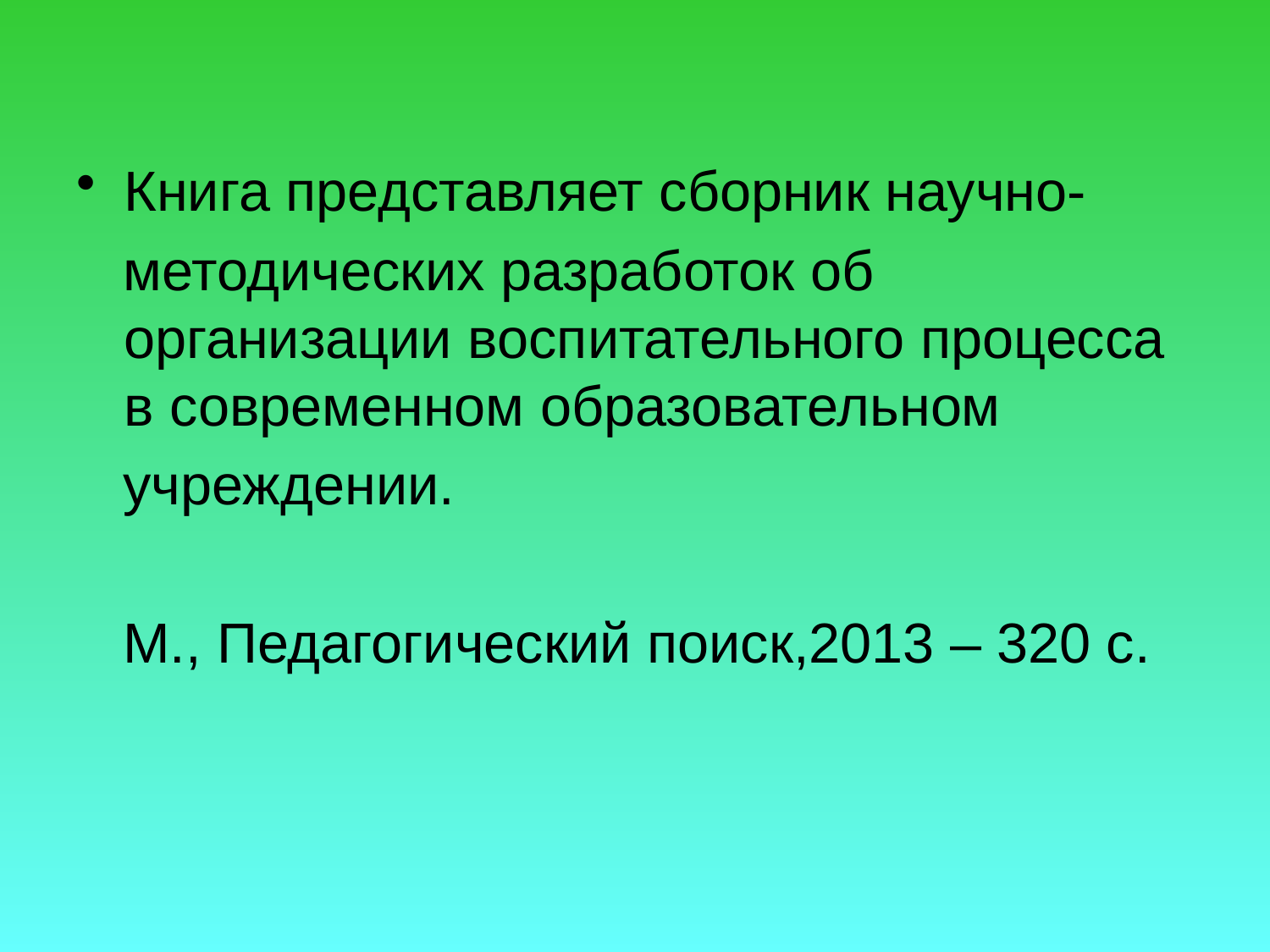

Книга представляет сборник научно-
   методических разработок об        организации воспитательного процесса в современном образовательном
   учреждении.

   М., Педагогический поиск,2013 – 320 с.